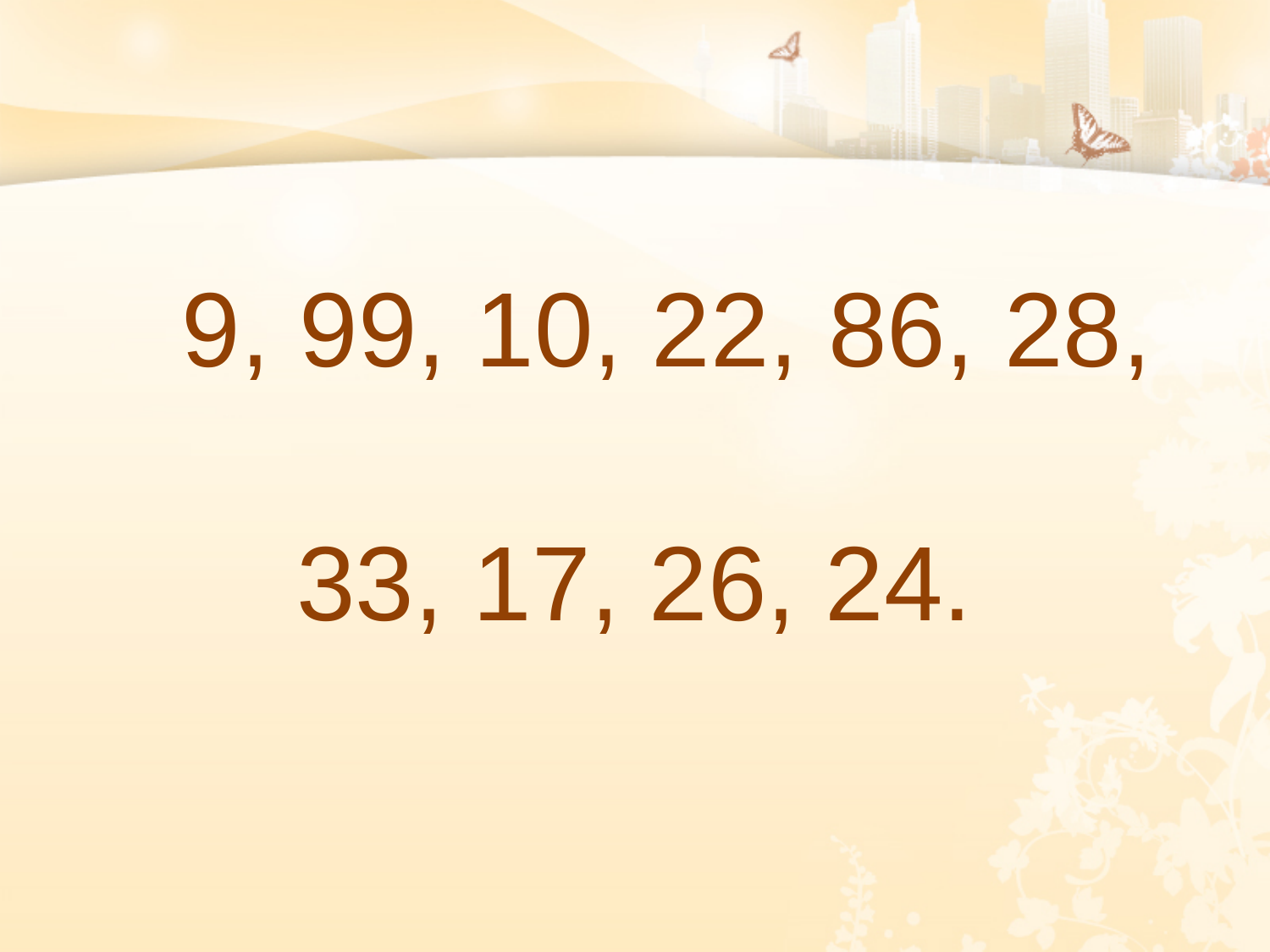

# 9, 99, 10, 22, 86, 28, 33, 17, 26, 24.